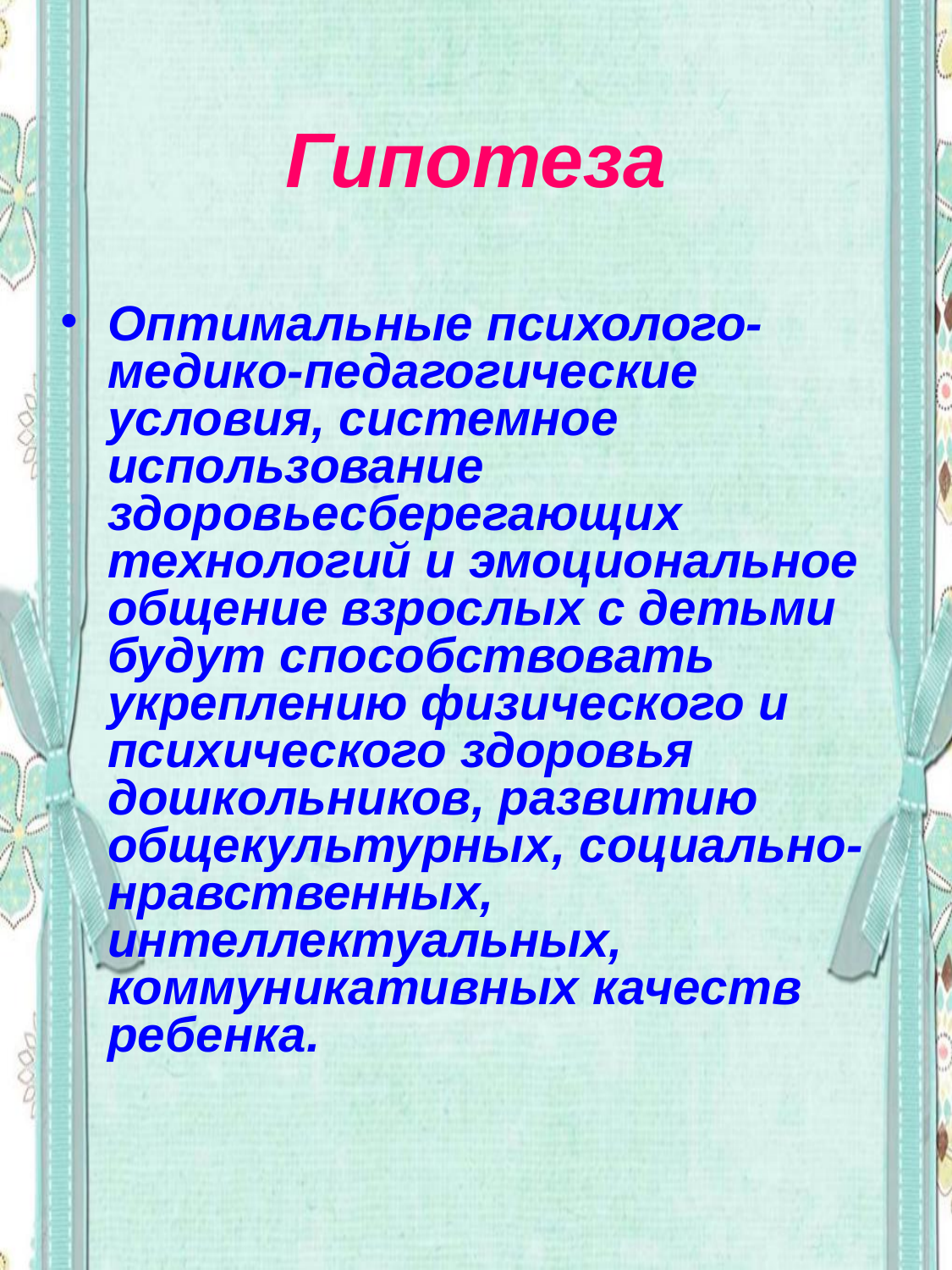

# Гипотеза
Оптимальные психолого-медико-педагогические условия, системное использование здоровьесберегающих технологий и эмоциональное общение взрослых с детьми будут способствовать укреплению физического и психического здоровья дошкольников, развитию общекультурных, социально-нравственных, интеллектуальных, коммуникативных качеств ребенка.